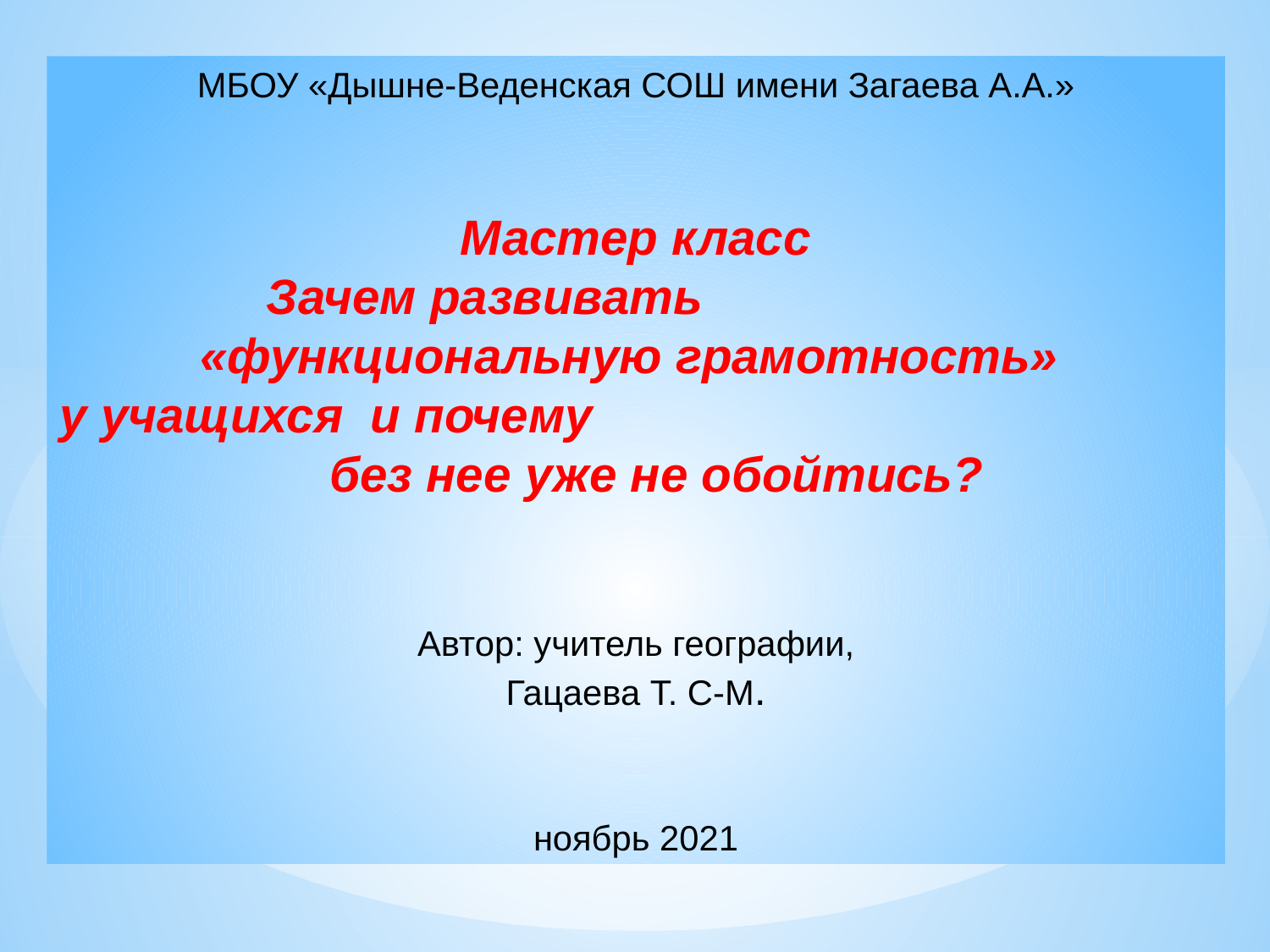

МБОУ «Дышне-Веденская СОШ имени Загаева А.А.»

Мастер класс
Зачем развивать                       «функциональную грамотность»
у учащихся  и почему                                                 без нее уже не обойтись?

Автор: учитель географии,
Гацаева Т. С-М.

ноябрь 2021